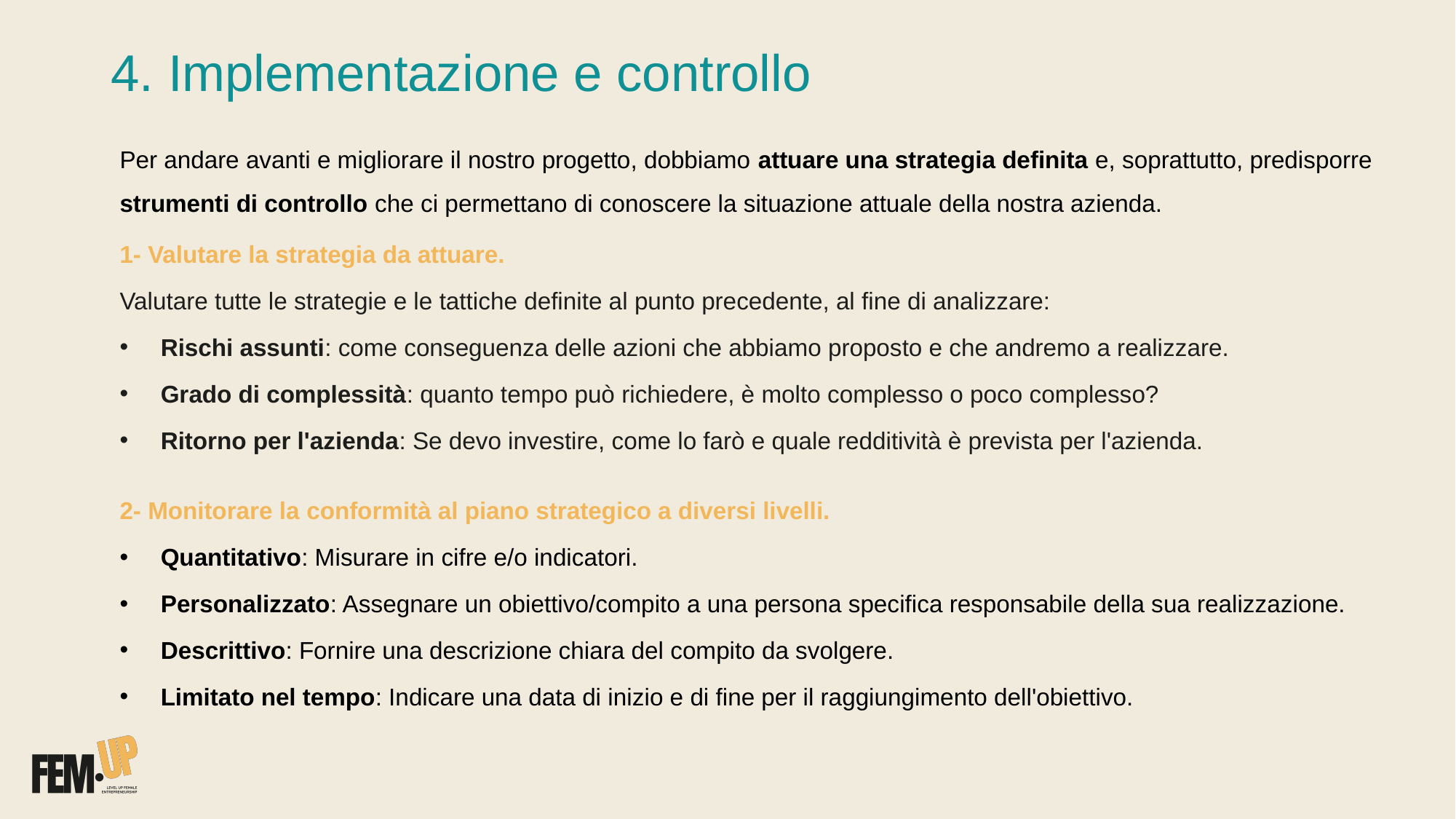

# 4. Implementazione e controllo
Per andare avanti e migliorare il nostro progetto, dobbiamo attuare una strategia definita e, soprattutto, predisporre strumenti di controllo che ci permettano di conoscere la situazione attuale della nostra azienda.
1- Valutare la strategia da attuare.
Valutare tutte le strategie e le tattiche definite al punto precedente, al fine di analizzare:
Rischi assunti: come conseguenza delle azioni che abbiamo proposto e che andremo a realizzare.
Grado di complessità: quanto tempo può richiedere, è molto complesso o poco complesso?
Ritorno per l'azienda: Se devo investire, come lo farò e quale redditività è prevista per l'azienda.

2- Monitorare la conformità al piano strategico a diversi livelli.
Quantitativo: Misurare in cifre e/o indicatori.
Personalizzato: Assegnare un obiettivo/compito a una persona specifica responsabile della sua realizzazione.
Descrittivo: Fornire una descrizione chiara del compito da svolgere.
Limitato nel tempo: Indicare una data di inizio e di fine per il raggiungimento dell'obiettivo.